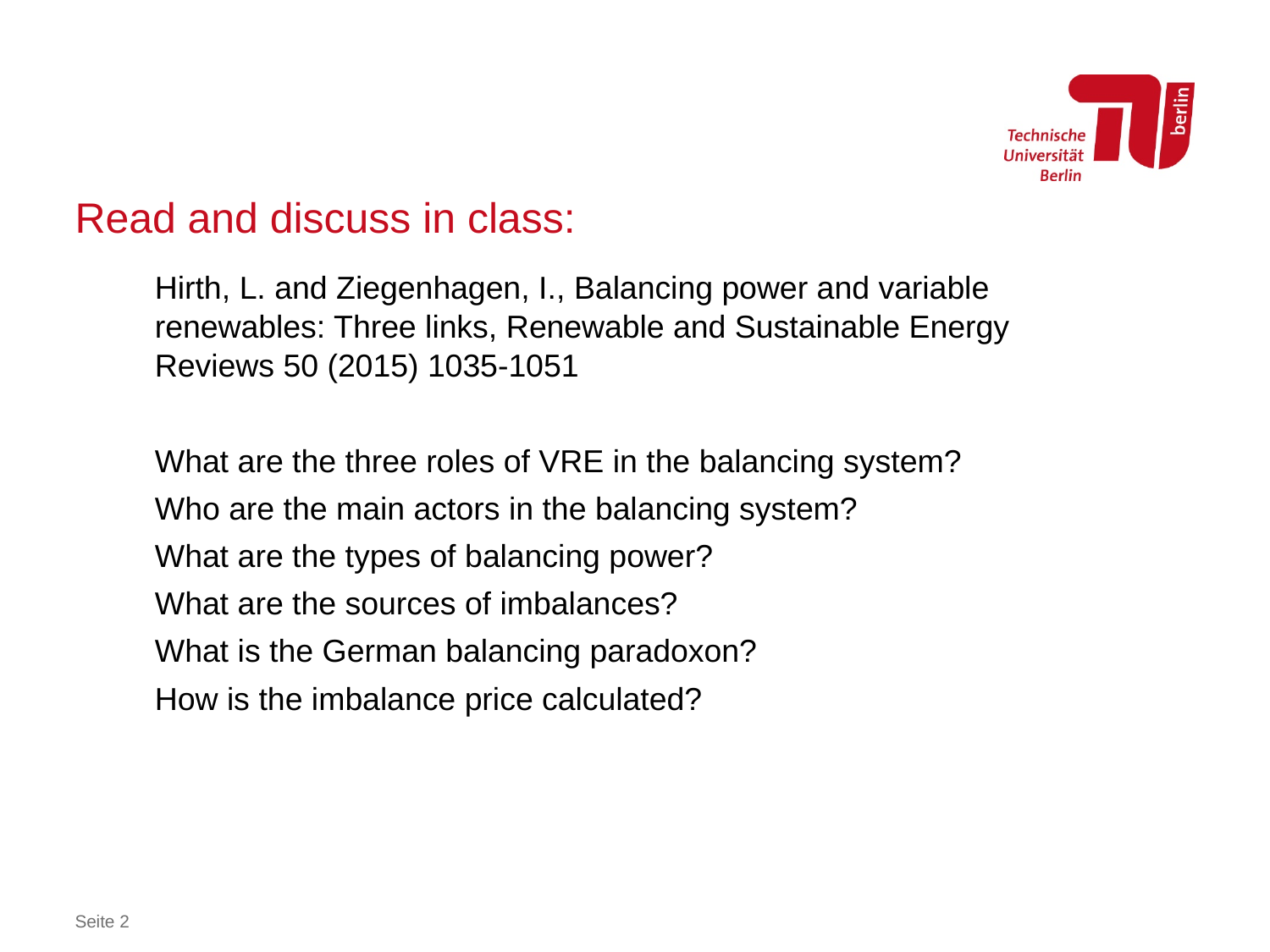

# Read and discuss in class:
Hirth, L. and Ziegenhagen, I., Balancing power and variable renewables: Three links, Renewable and Sustainable Energy Reviews 50 (2015) 1035-1051

What are the three roles of VRE in the balancing system?
Who are the main actors in the balancing system?
What are the types of balancing power?
What are the sources of imbalances?
What is the German balancing paradoxon?
How is the imbalance price calculated?

Seite 2